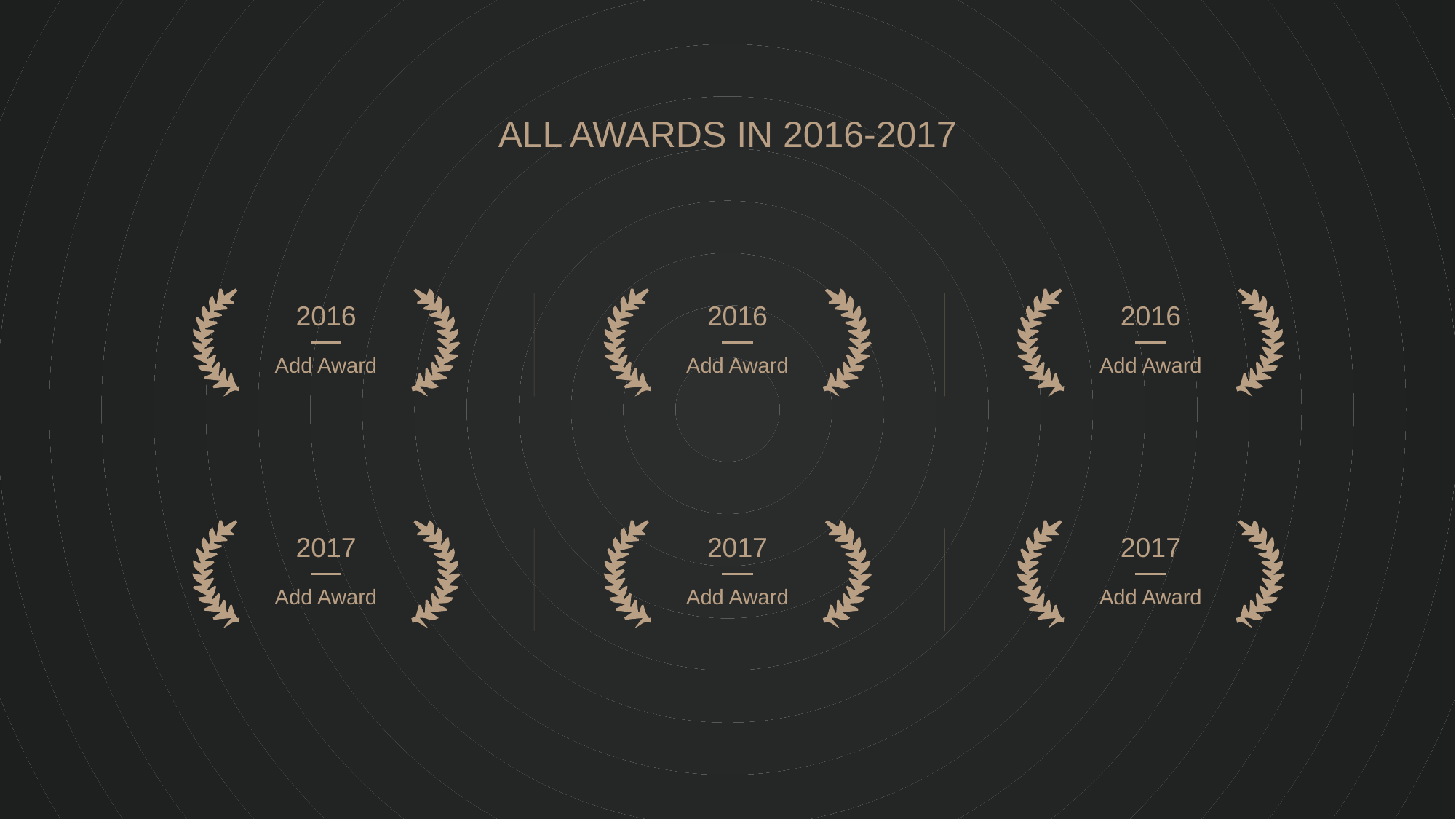

ALL AWARDS IN 2016-2017

2016
Add Award

2016
Add Award

2016
Add Award

2017
Add Award

2017
Add Award

2017
Add Award